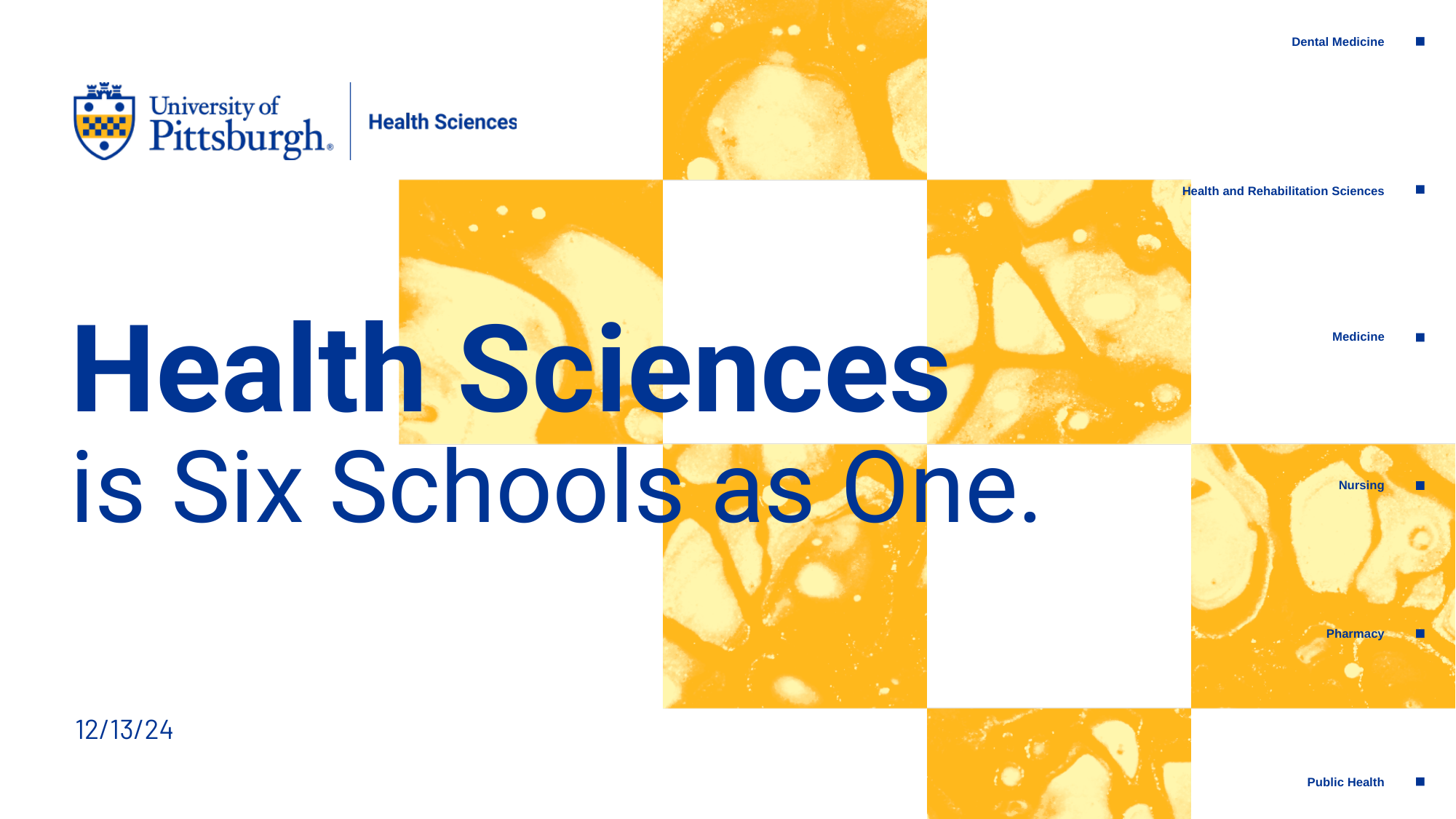

Health Sciences
is Six Schools as One.
12/13/24